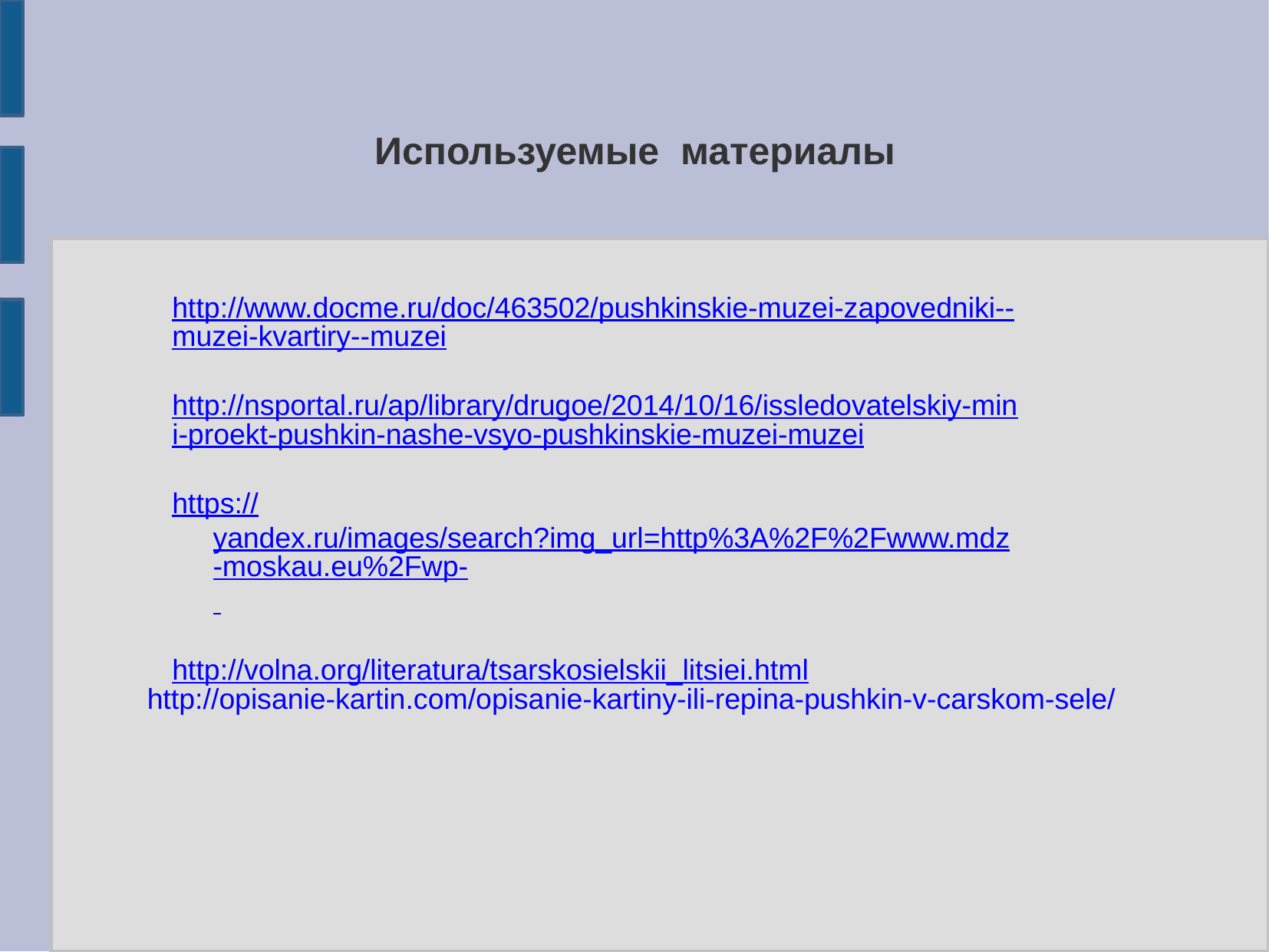

Используемые  материалы
http://www.docme.ru/doc/463502/pushkinskie-muzei-zapovedniki--muzei-kvartiry--muzei

http://nsportal.ru/ap/library/drugoe/2014/10/16/issledovatelskiy-mini-proekt-pushkin-nashe-vsyo-pushkinskie-muzei-muzei

https://yandex.ru/images/search?img_url=http%3A%2F%2Fwww.mdz-moskau.eu%2Fwp-

http://volna.org/literatura/tsarskosielskii_litsiei.html

http://opisanie-kartin.com/opisanie-kartiny-ili-repina-pushkin-v-carskom-sele/